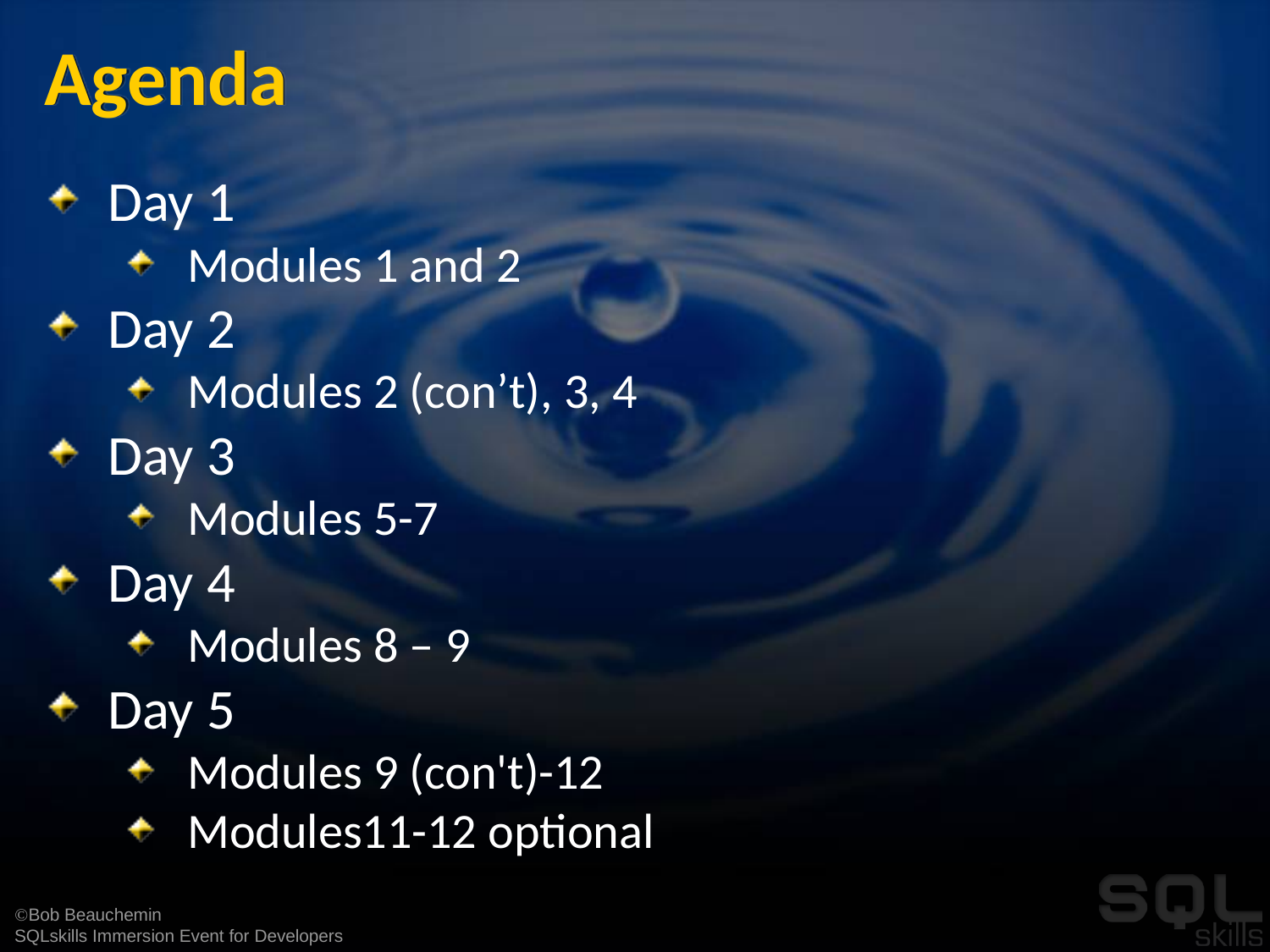

# Agenda
Day 1
Modules 1 and 2
Day 2
Modules 2 (con’t), 3, 4
Day 3
Modules 5-7
Day 4
Modules 8 – 9
Day 5
Modules 9 (con't)-12
Modules11-12 optional